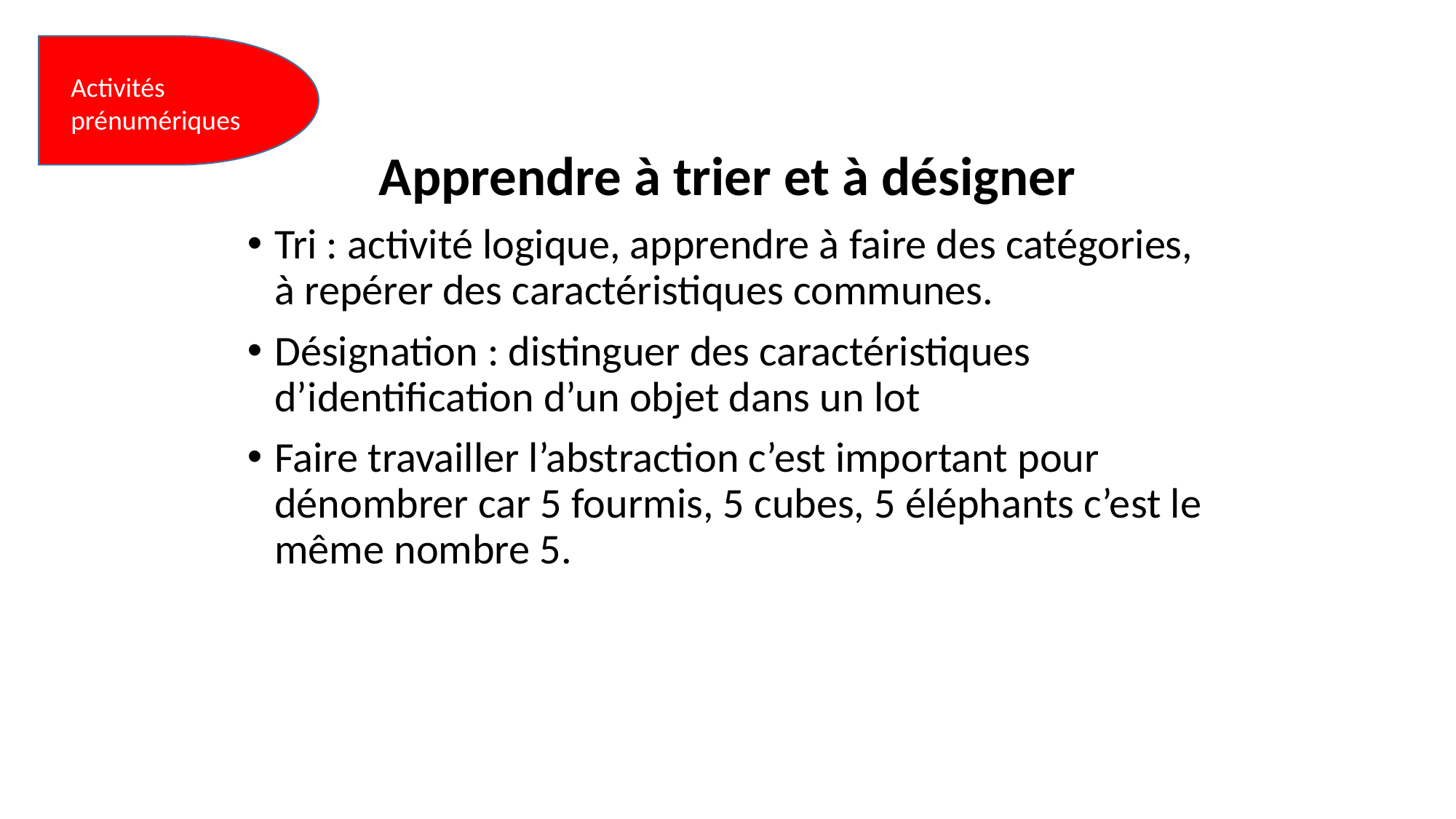

#

Activités prénumériques
Apprendre à trier et à désigner
Tri : activité logique, apprendre à faire des catégories, à repérer des caractéristiques communes.
Désignation : distinguer des caractéristiques d’identification d’un objet dans un lot
Faire travailler l’abstraction c’est important pour dénombrer car 5 fourmis, 5 cubes, 5 éléphants c’est le même nombre 5.